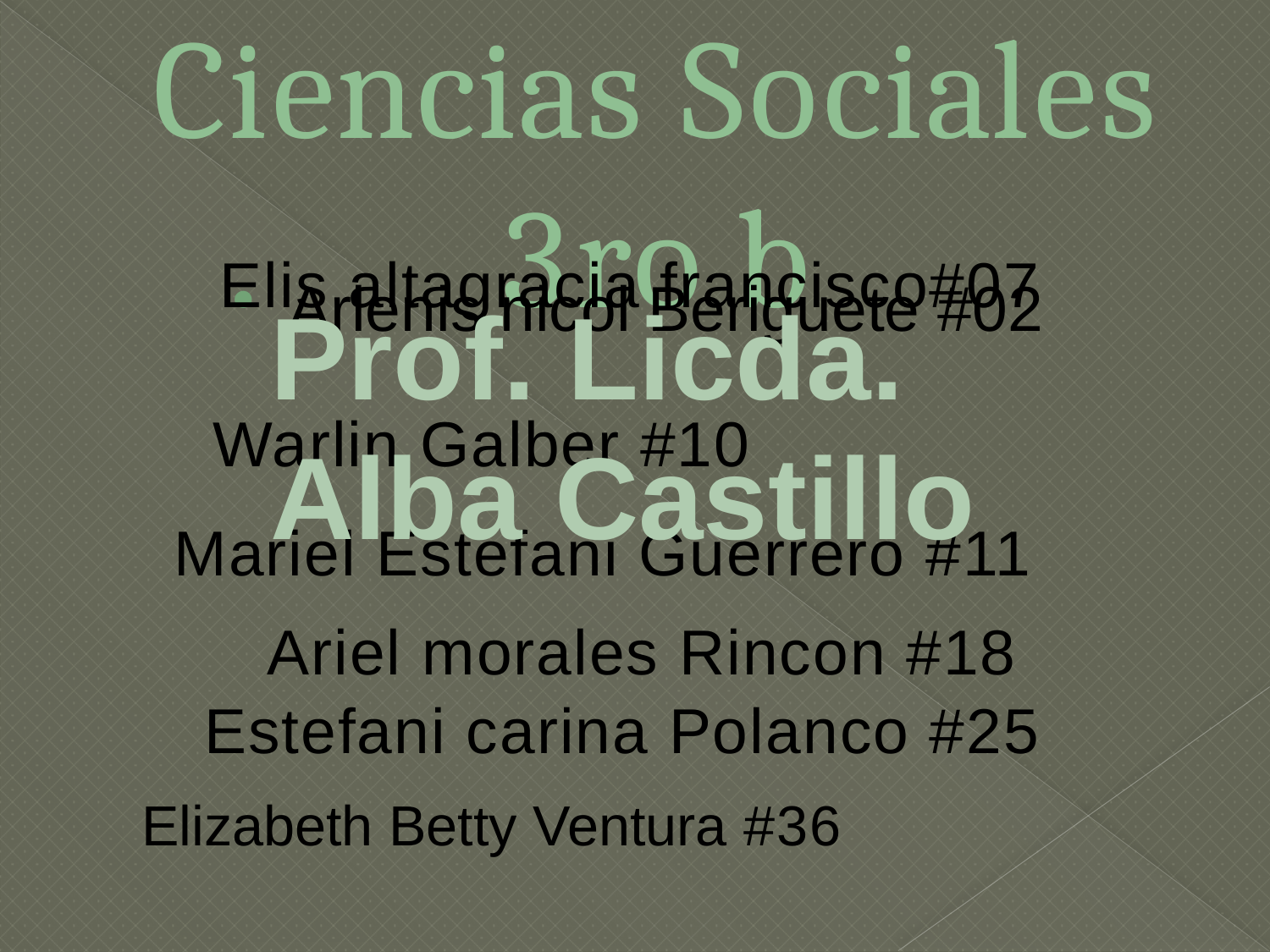

# Ciencias Sociales 3ro b
Elis altagracia francisco#07
Arlenis nicol Beriguete #02
Prof. Licda. Alba Castillo
Warlin Galber #10
Mariel Estefani Guerrero #11
Ariel morales Rincon #18
Estefani carina Polanco #25
Elizabeth Betty Ventura #36